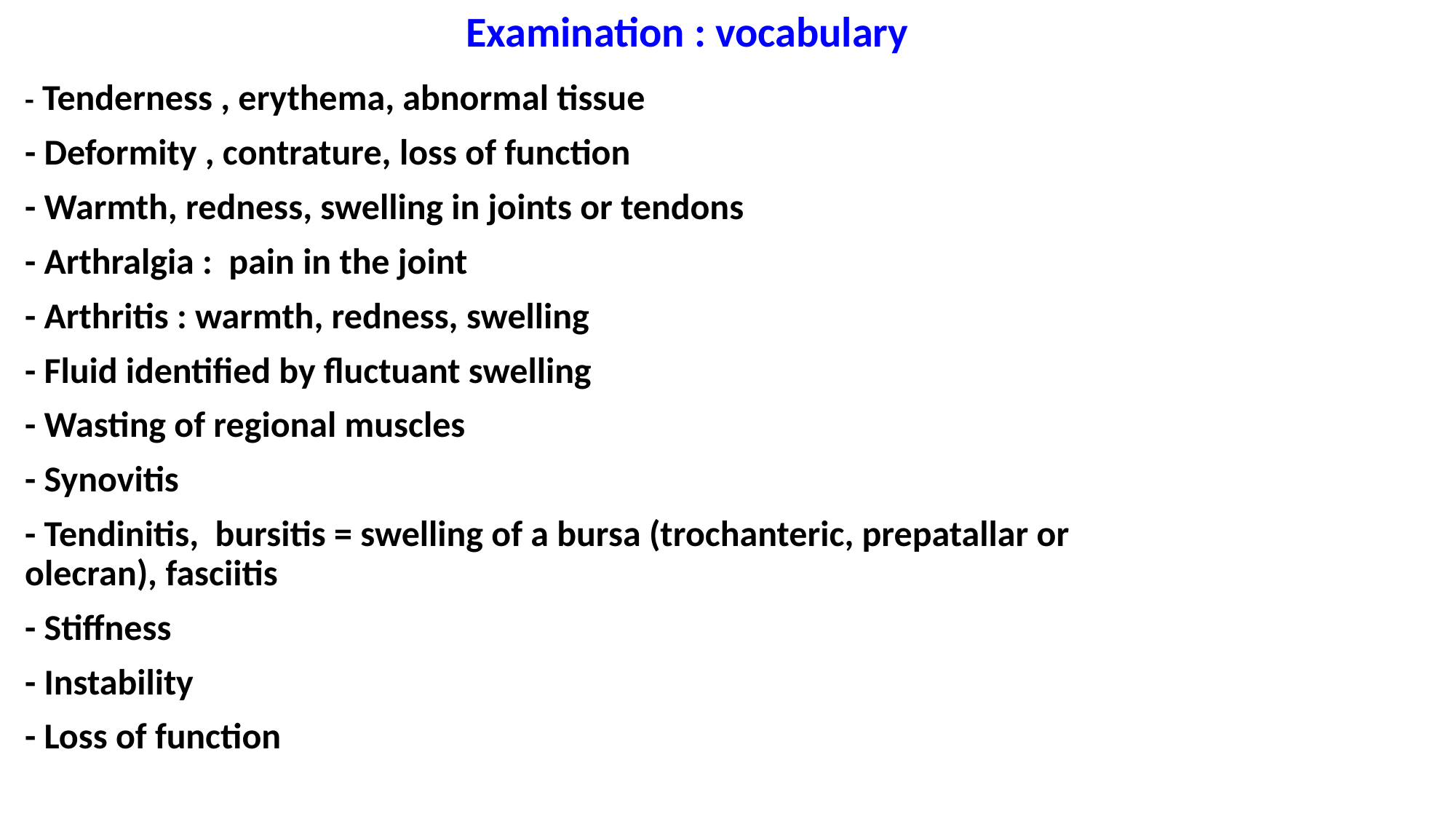

Examination : vocabulary
- Tenderness , erythema, abnormal tissue
- Deformity , contrature, loss of function
- Warmth, redness, swelling in joints or tendons
- Arthralgia :  pain in the joint
- Arthritis : warmth, redness, swelling
- Fluid identified by fluctuant swelling
- Wasting of regional muscles
- Synovitis
- Tendinitis,  bursitis = swelling of a bursa (trochanteric, prepatallar or olecran), fasciitis
- Stiffness
- Instability
- Loss of function

-